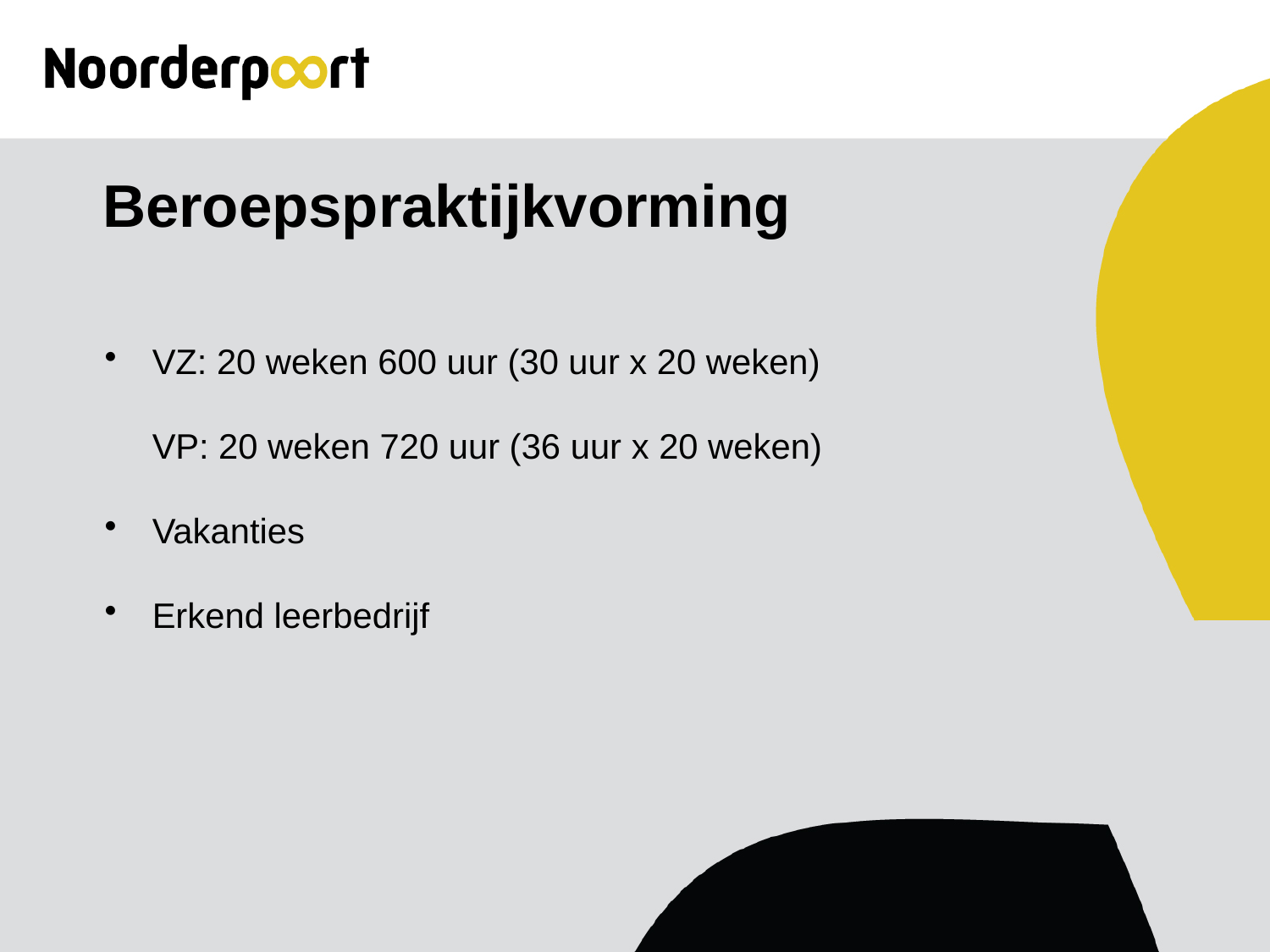

# Beroepspraktijkvorming
VZ: 20 weken 600 uur (30 uur x 20 weken)
VP: 20 weken 720 uur (36 uur x 20 weken)
Vakanties
Erkend leerbedrijf